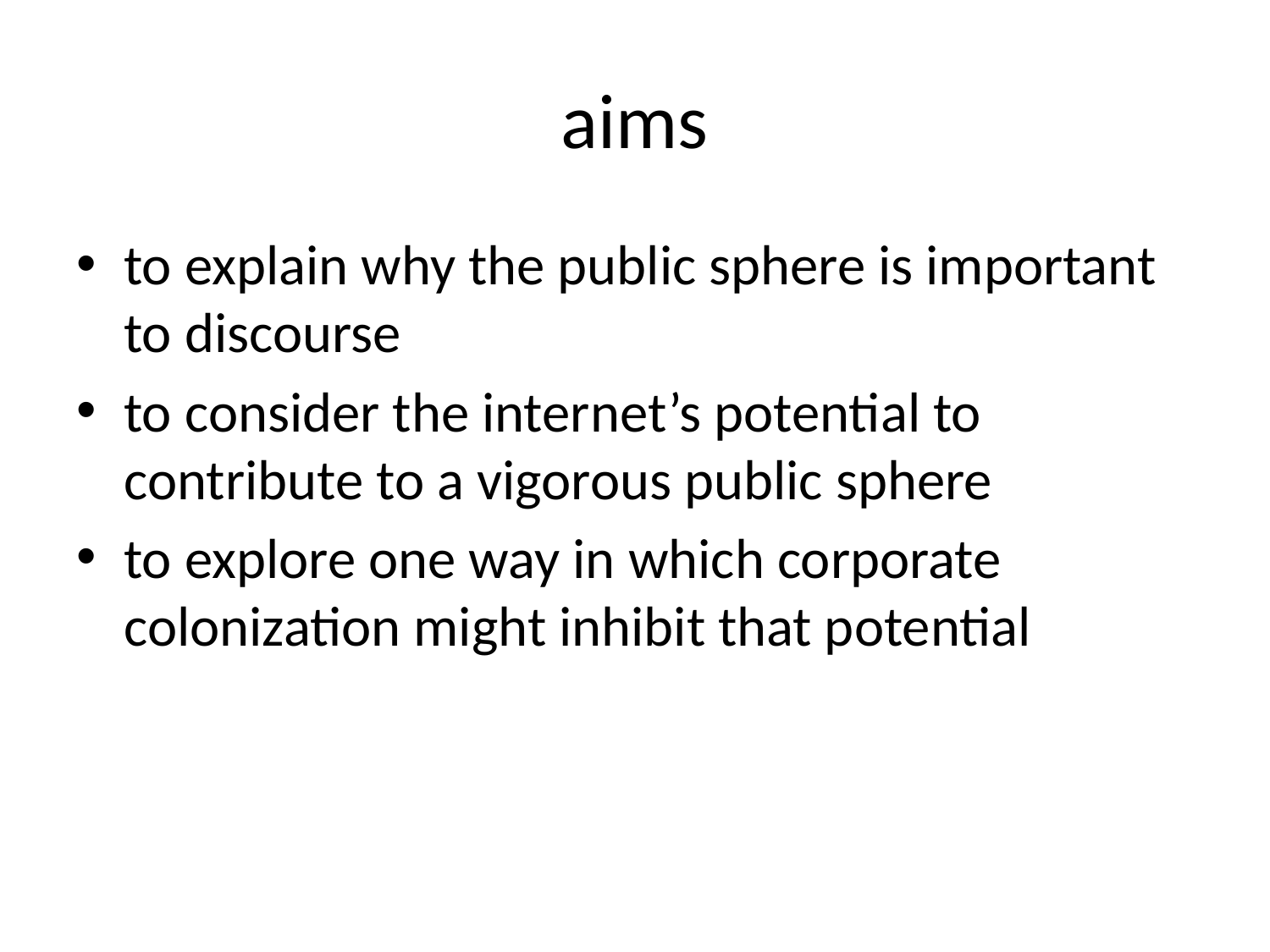

# aims
to explain why the public sphere is important to discourse
to consider the internet’s potential to contribute to a vigorous public sphere
to explore one way in which corporate colonization might inhibit that potential